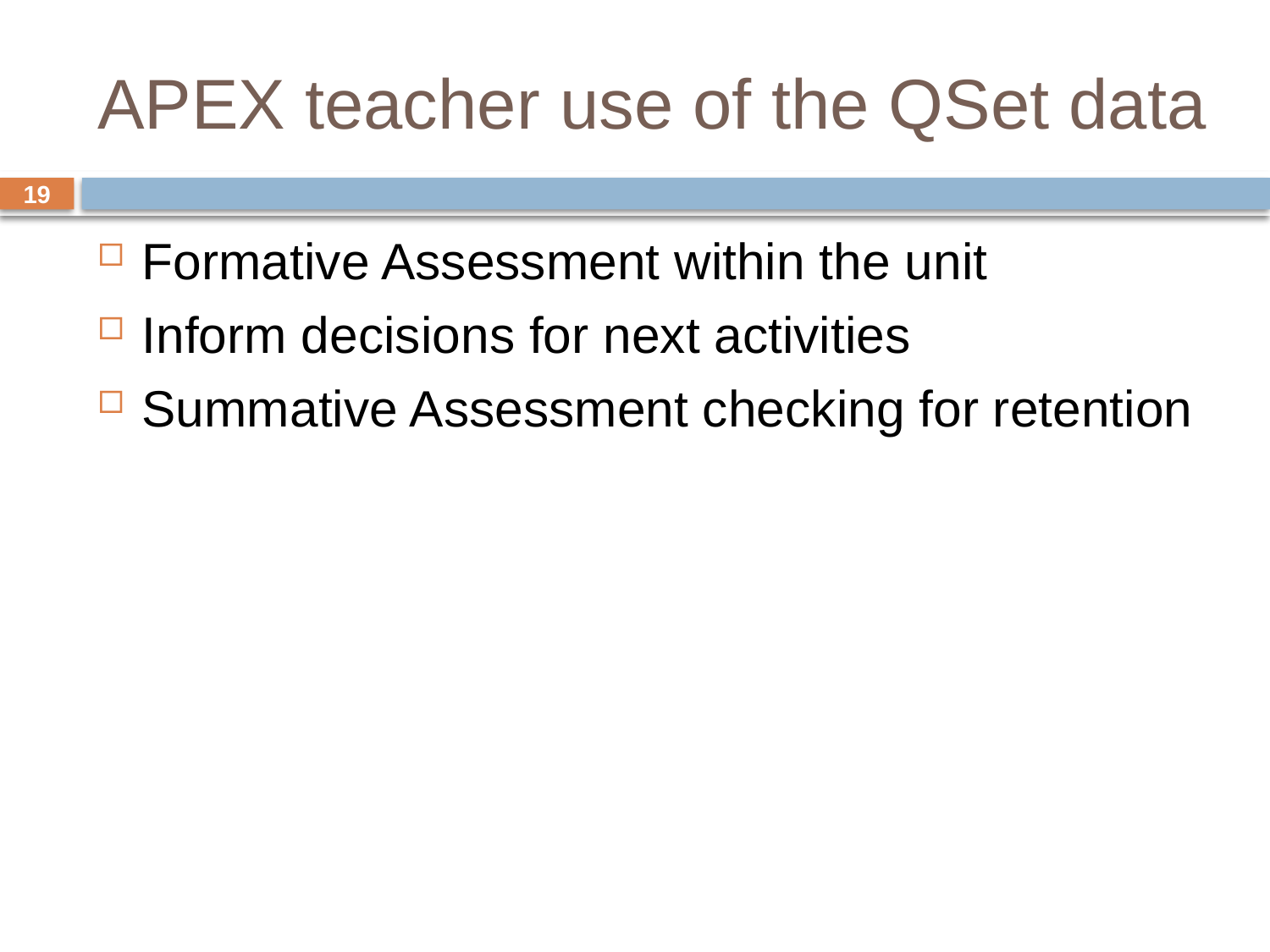

# APEX teacher use of the QSet data
19
Formative Assessment within the unit
Inform decisions for next activities
Summative Assessment checking for retention